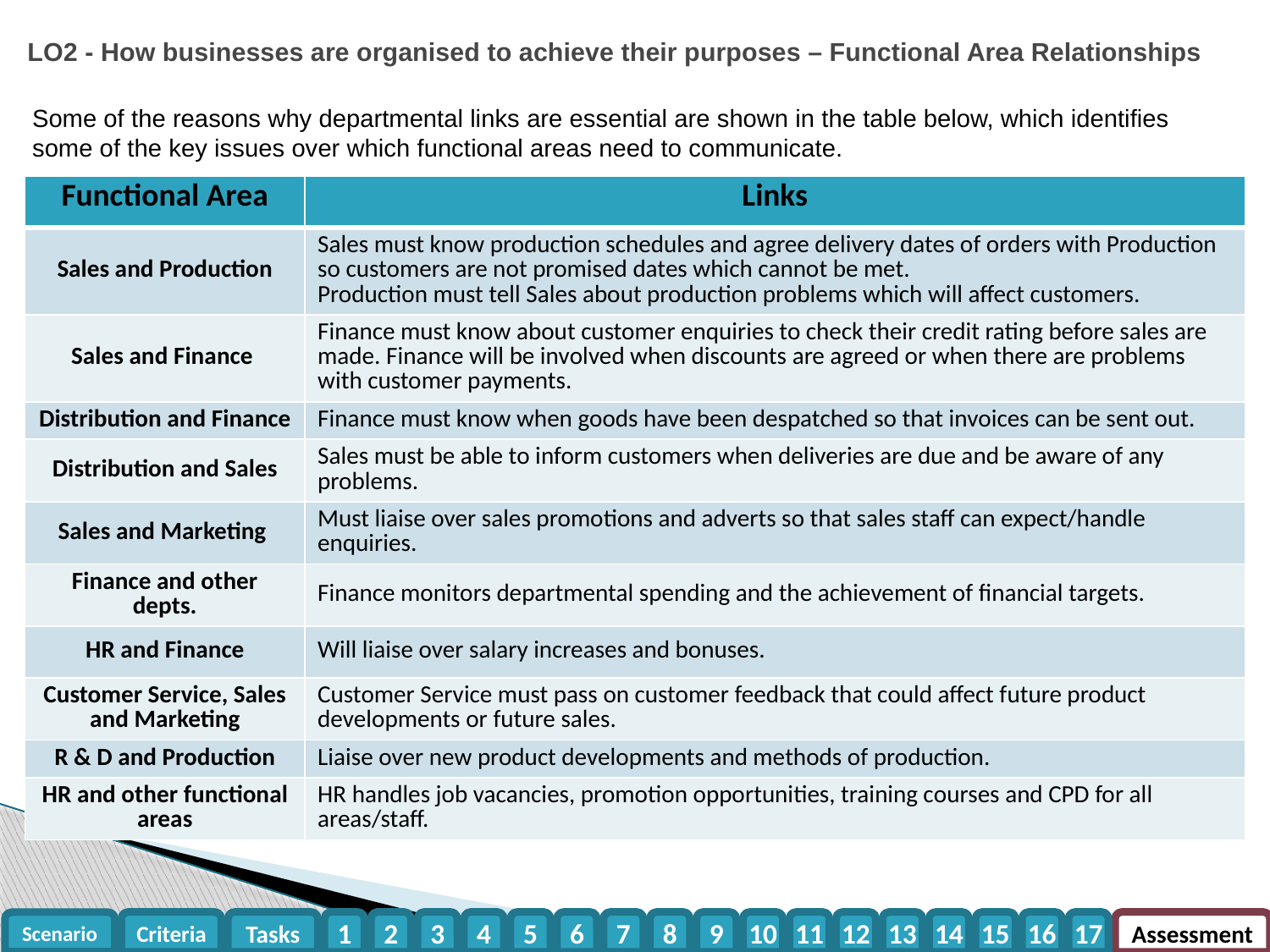

LO2 - How businesses are organised to achieve their purposes – Functional Area Relationships
Some of the reasons why departmental links are essential are shown in the table below, which identifies some of the key issues over which functional areas need to communicate.

| Functional Area | Links |
| --- | --- |
| Sales and Production | Sales must know production schedules and agree delivery dates of orders with Production so customers are not promised dates which cannot be met. Production must tell Sales about production problems which will affect customers. |
| Sales and Finance | Finance must know about customer enquiries to check their credit rating before sales are made. Finance will be involved when discounts are agreed or when there are problems with customer payments. |
| Distribution and Finance | Finance must know when goods have been despatched so that invoices can be sent out. |
| Distribution and Sales | Sales must be able to inform customers when deliveries are due and be aware of any problems. |
| Sales and Marketing | Must liaise over sales promotions and adverts so that sales staff can expect/handle enquiries. |
| Finance and other depts. | Finance monitors departmental spending and the achievement of financial targets. |
| HR and Finance | Will liaise over salary increases and bonuses. |
| Customer Service, Sales and Marketing | Customer Service must pass on customer feedback that could affect future product developments or future sales. |
| R & D and Production | Liaise over new product developments and methods of production. |
| HR and other functional areas | HR handles job vacancies, promotion opportunities, training courses and CPD for all areas/staff. |